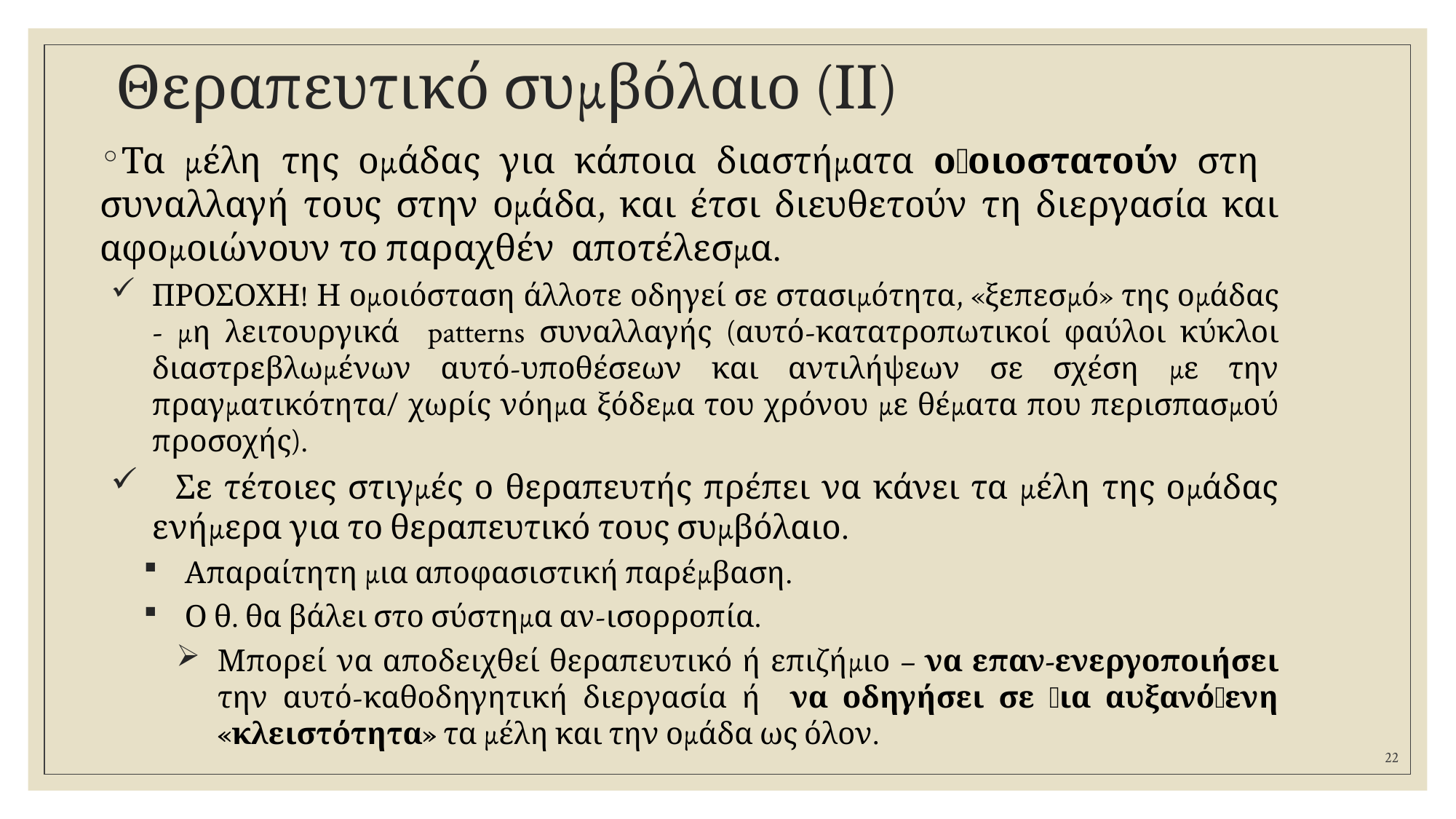

# Θεραπευτικό συμβόλαιο (ΙΙ)
Τα μέλη της ομάδας για κάποια διαστήματα ομοιοστατούν στη  συναλλαγή τους στην ομάδα, και έτσι διευθετούν τη διεργασία και αφομοιώνουν το παραχθέν  αποτέλεσμα.
ΠΡΟΣΟΧΗ! Η ομοιόσταση άλλοτε οδηγεί σε στασιμότητα, «ξεπεσμό» της ομάδας - μη λειτουργικά  patterns συναλλαγής (αυτό-κατατροπωτικοί φαύλοι κύκλοι διαστρεβλωμένων αυτό-υποθέσεων και αντιλήψεων σε σχέση με την πραγματικότητα/ χωρίς νόημα ξόδεμα του χρόνου με θέματα που περισπασμού προσοχής).
  Σε τέτοιες στιγμές ο θεραπευτής πρέπει να κάνει τα μέλη της ομάδας ενήμερα για το θεραπευτικό τους συμβόλαιο.
Απαραίτητη μια αποφασιστική παρέμβαση.
Ο θ. θα βάλει στο σύστημα αν-ισορροπία.
Μπορεί να αποδειχθεί θεραπευτικό ή επιζήμιο – να επαν-ενεργοποιήσει την αυτό-καθοδηγητική διεργασία ή  να οδηγήσει σε μια αυξανόμενη «κλειστότητα» τα μέλη και την ομάδα ως όλον.
22